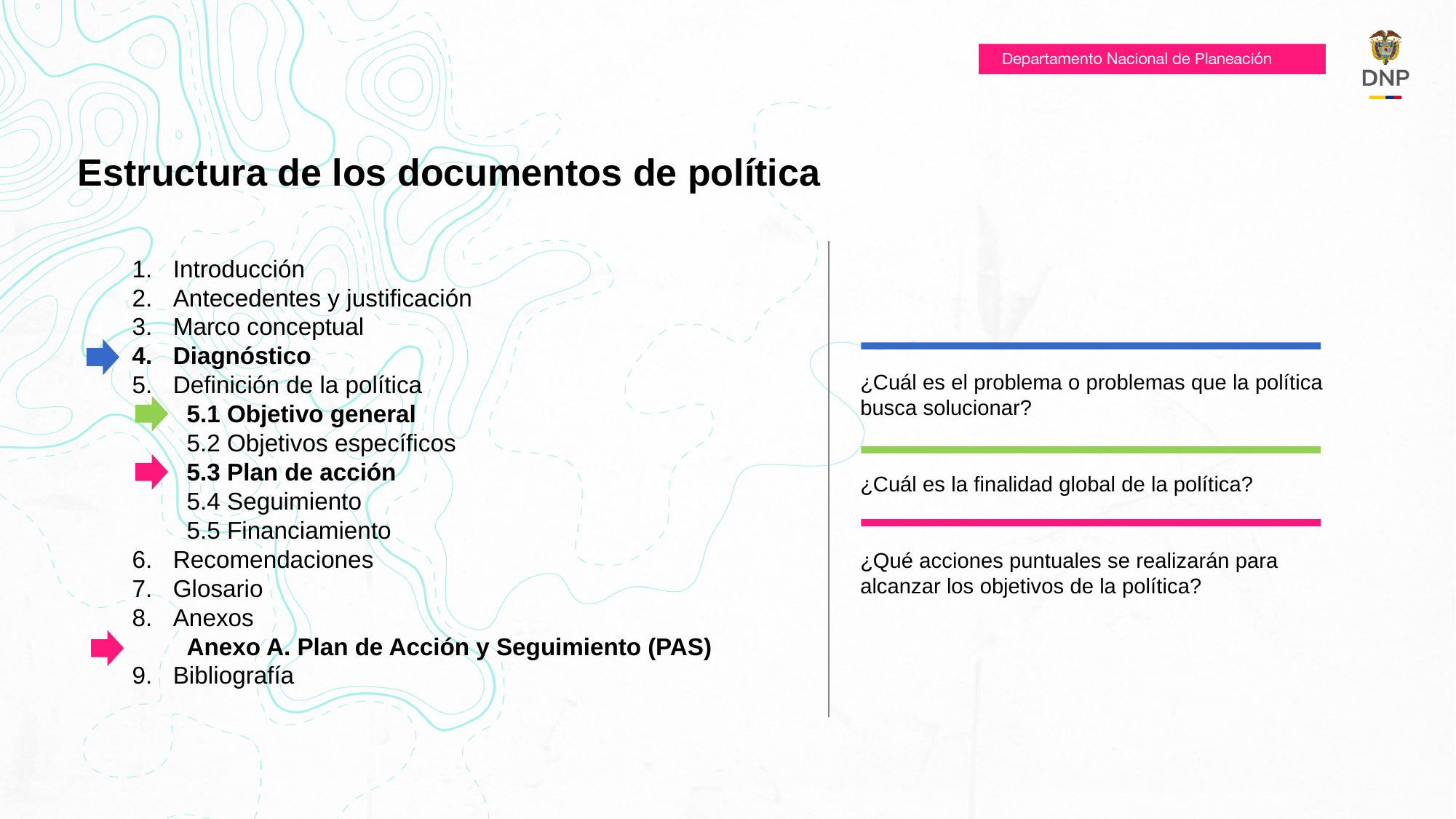

# Estructura de los documentos de política
Introducción
Antecedentes y justificación
Marco conceptual
Diagnóstico
Definición de la política
5.1 Objetivo general
5.2 Objetivos específicos
5.3 Plan de acción
5.4 Seguimiento
5.5 Financiamiento
Recomendaciones
Glosario
Anexos
Anexo A. Plan de Acción y Seguimiento (PAS)
Bibliografía

¿Cuál es el problema o problemas que la política busca solucionar?

¿Cuál es la finalidad global de la política?

¿Qué acciones puntuales se realizarán para alcanzar los objetivos de la política?